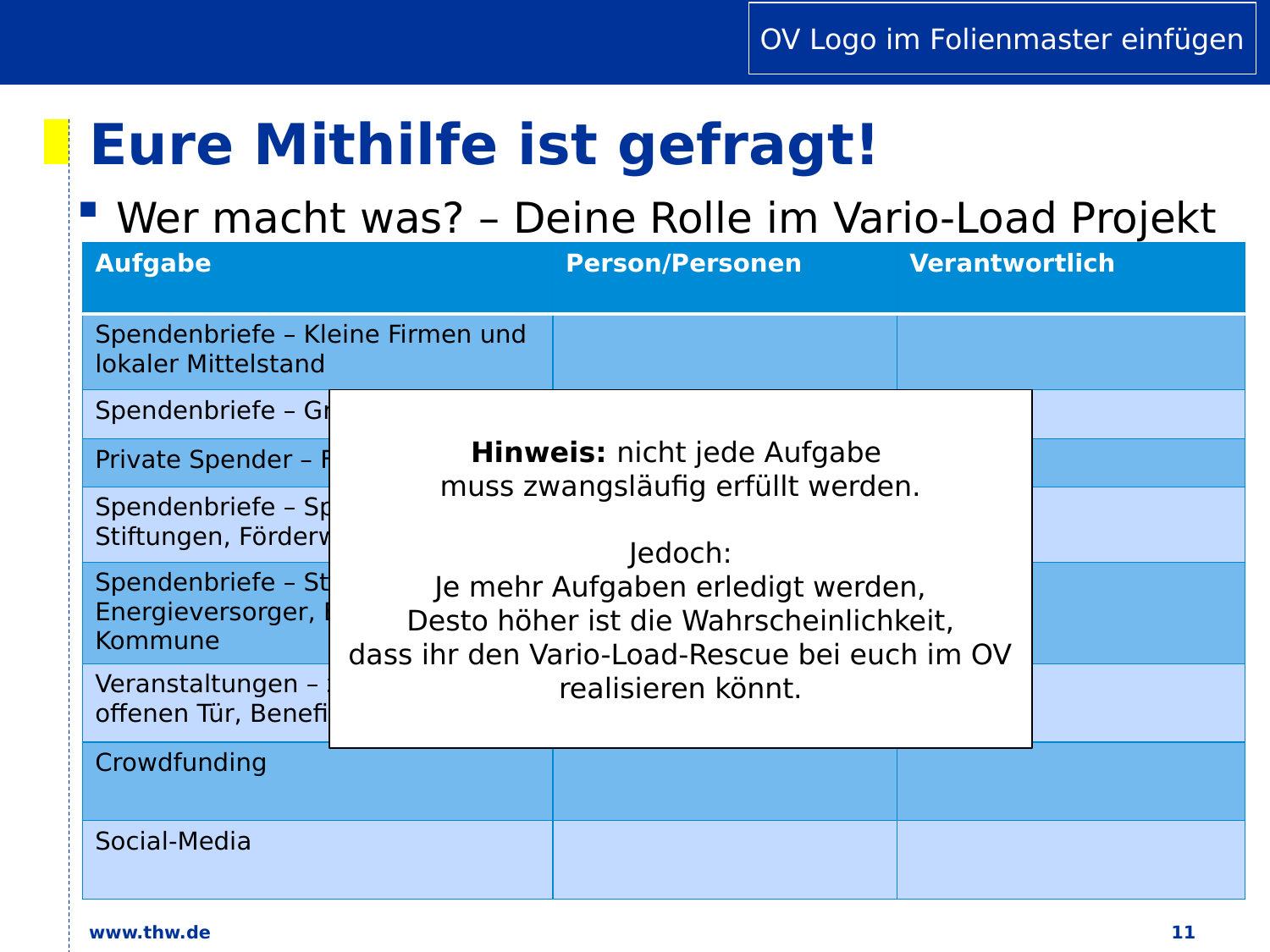

# Eure Mithilfe ist gefragt!
Wer macht was? – Deine Rolle im Vario-Load Projekt

| Aufgabe | Person/Personen | Verantwortlich |
| --- | --- | --- |
| Spendenbriefe – Kleine Firmen und lokaler Mittelstand |  |  |
| Spendenbriefe – Großunternehmen |  |  |
| Private Spender – Flyeraktion |  |  |
| Spendenbriefe – Sparkassen, Stiftungen, Förderwerke |  |  |
| Spendenbriefe – Stadtwerke, Energieversorger, Bürgermeister, Kommune |  |  |
| Veranstaltungen – z.B. Tag der offenen Tür, Benefizlauf, etc. |  |  |
| Crowdfunding |  |  |
| Social-Media |  |  |
Hinweis: nicht jede Aufgabe
muss zwangsläufig erfüllt werden.
Jedoch:
Je mehr Aufgaben erledigt werden,
Desto höher ist die Wahrscheinlichkeit,
dass ihr den Vario-Load-Rescue bei euch im OV
realisieren könnt.
www.thw.de
11